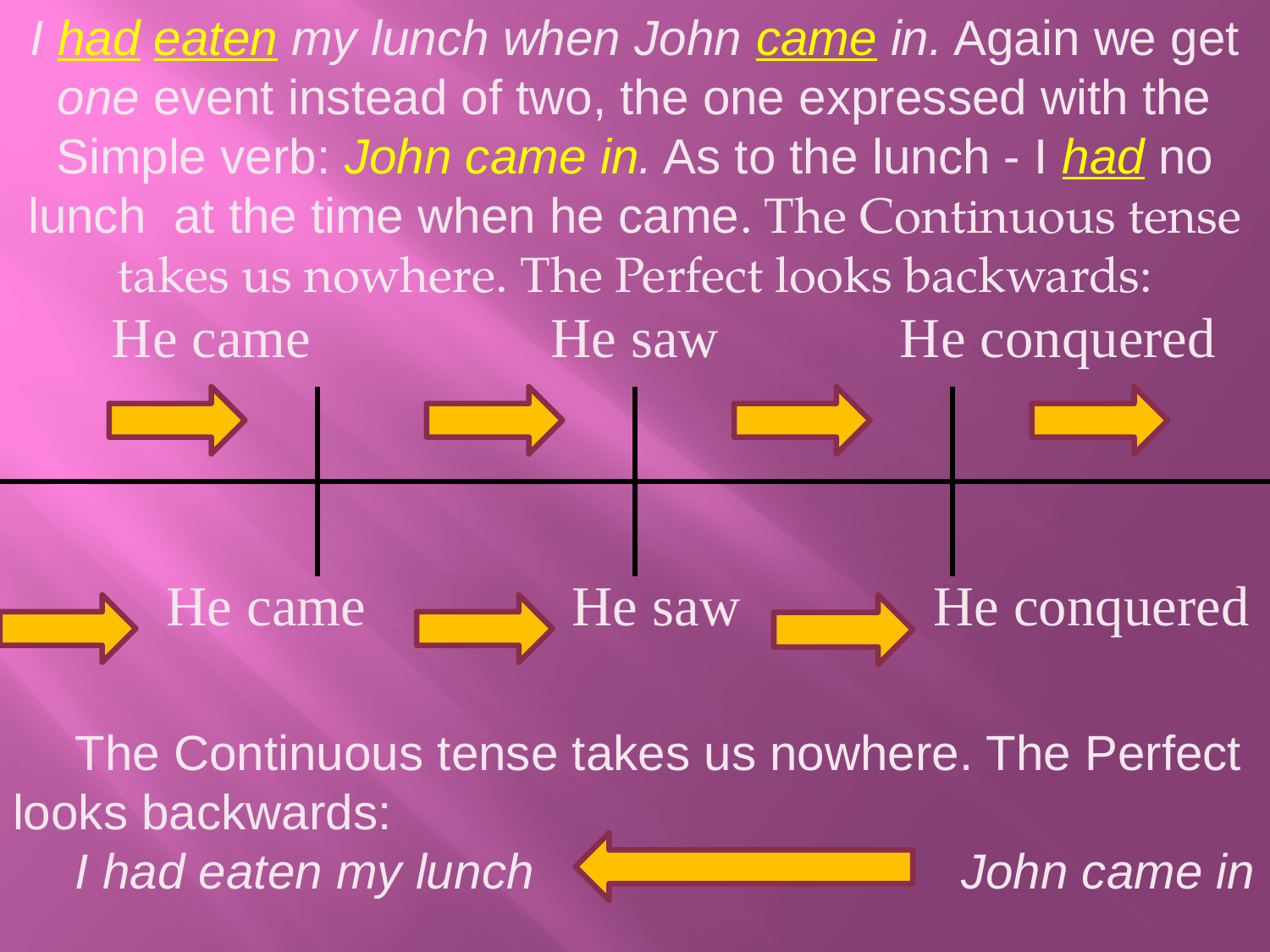

I had eaten my lunch when John came in. Again we get one event instead of two, the one expressed with the Simple verb: John came in. As to the lunch - I had no lunch  at the time when he came. The Continuous tense takes us nowhere. The Perfect looks backwards:

| He came | He saw | He conquered |
| --- | --- | --- |
|  |  |  |  |
| --- | --- | --- | --- |
|  |  |  |  |

|  | He came |  | He saw |  | He conquered |
| --- | --- | --- | --- | --- | --- |

The Continuous tense takes us nowhere. The Perfect looks backwards:
I had eaten my lunch                               John came in